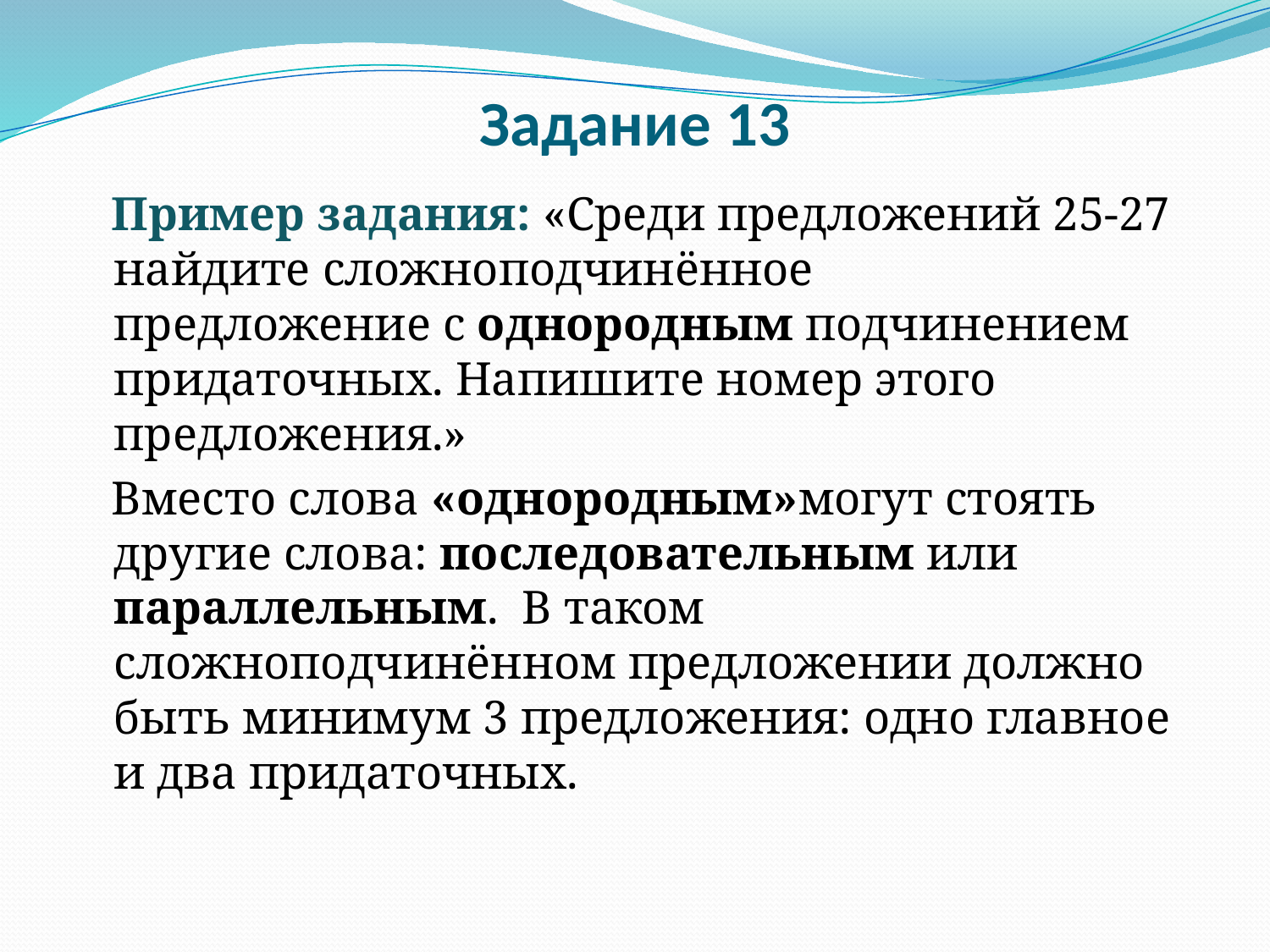

# Задание 13
   Пример задания: «Среди предложений 25-27 найдите сложноподчинённое предложение с однородным подчинением придаточных. Напишите номер этого предложения.»
   Вместо слова «однородным»могут стоять другие слова: последовательным или параллельным.  В таком сложноподчинённом предложении должно быть минимум 3 предложения: одно главное и два придаточных.